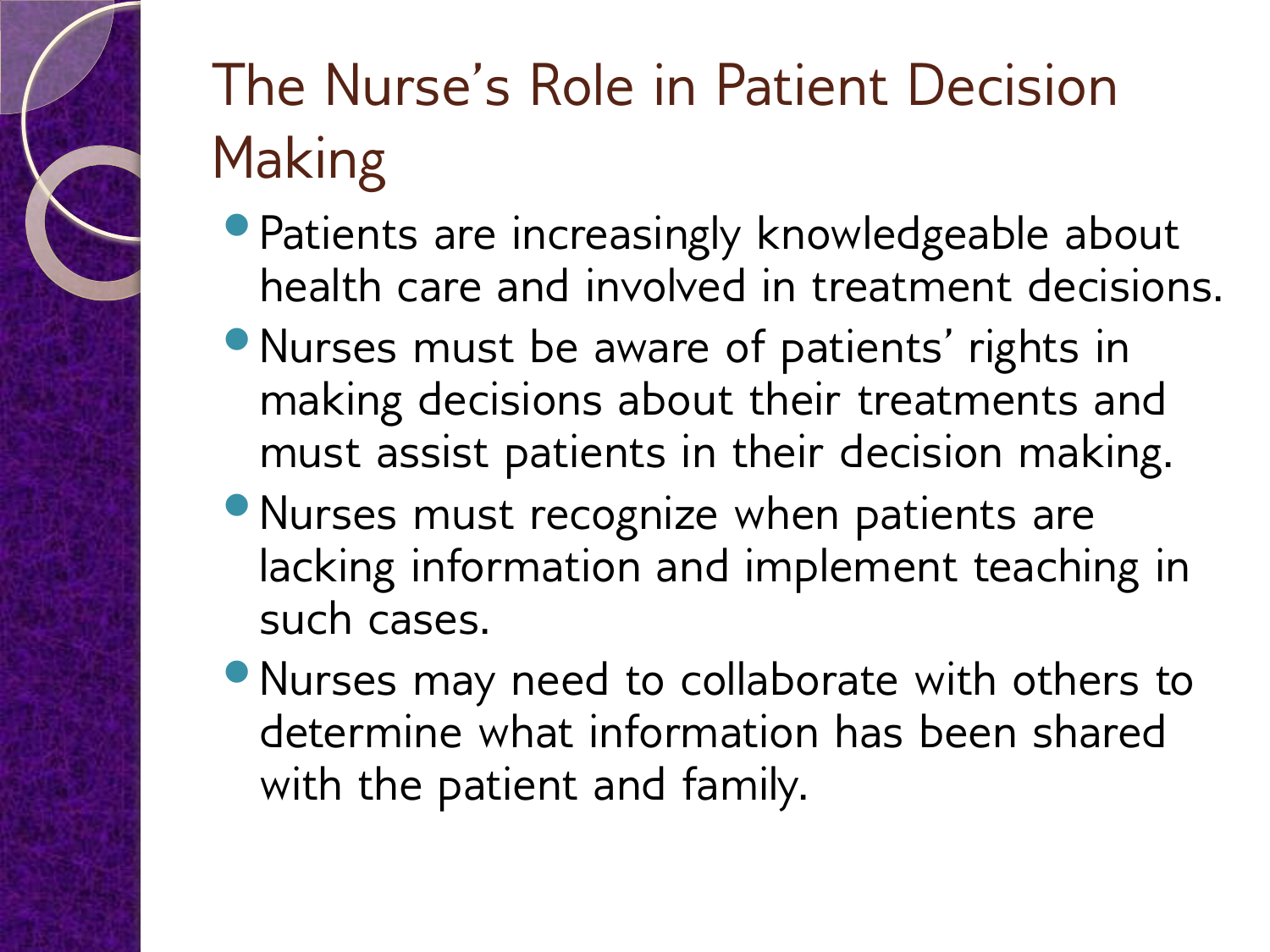

# The Nurse’s Role in Patient Decision Making
Patients are increasingly knowledgeable about health care and involved in treatment decisions.
Nurses must be aware of patients’ rights in making decisions about their treatments and must assist patients in their decision making.
Nurses must recognize when patients are lacking information and implement teaching in such cases.
Nurses may need to collaborate with others to determine what information has been shared with the patient and family.